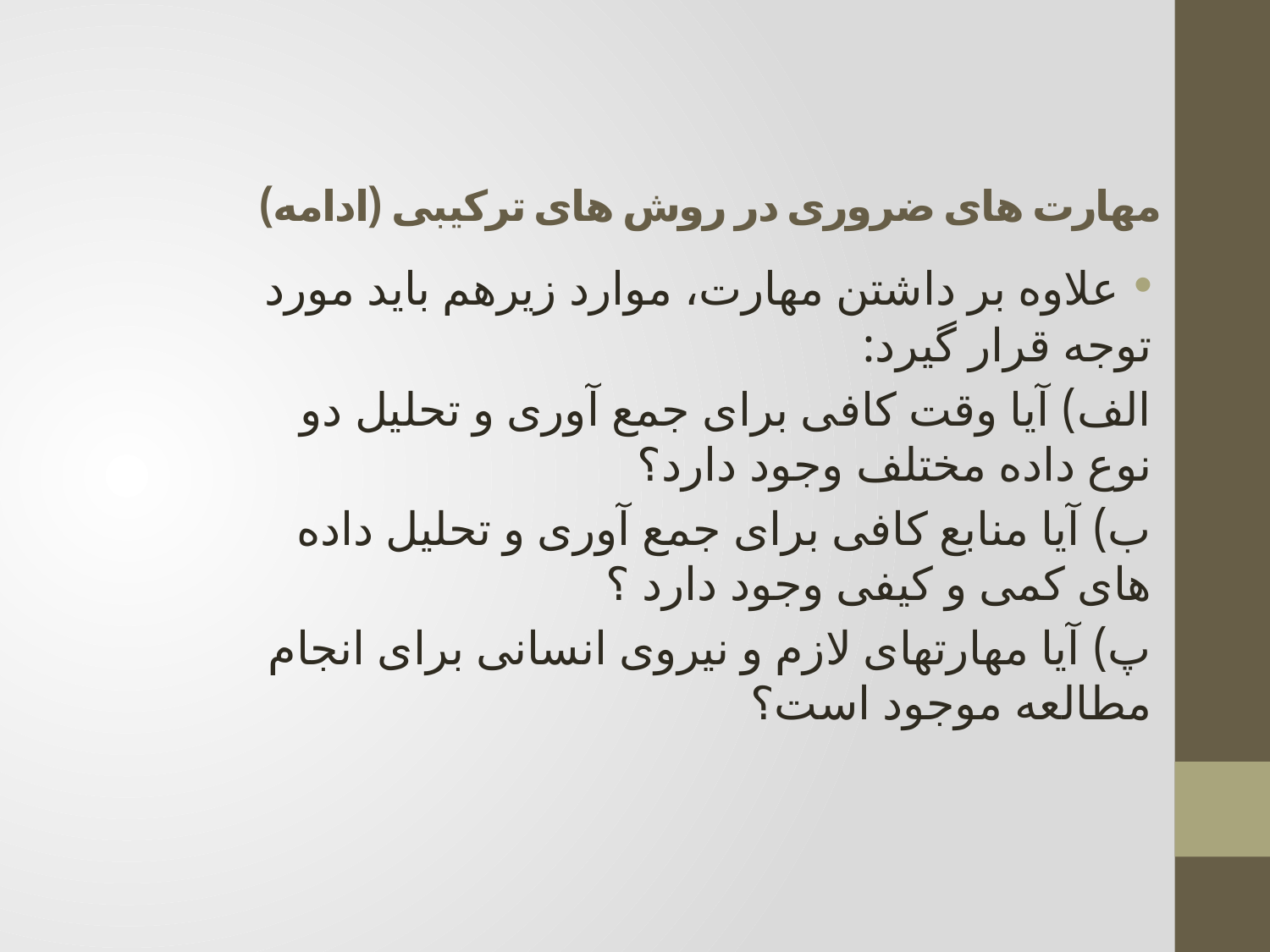

# مهارت های ضروری در روش های ترکیبی (ادامه)
 علاوه بر داشتن مهارت، موارد زیرهم باید مورد توجه قرار گیرد:
الف) آیا وقت کافی برای جمع آوری و تحلیل دو نوع داده مختلف وجود دارد؟
ب) آیا منابع کافی برای جمع آوری و تحلیل داده های کمی و کیفی وجود دارد ؟
پ) آیا مهارتهای لازم و نیروی انسانی برای انجام مطالعه موجود است؟